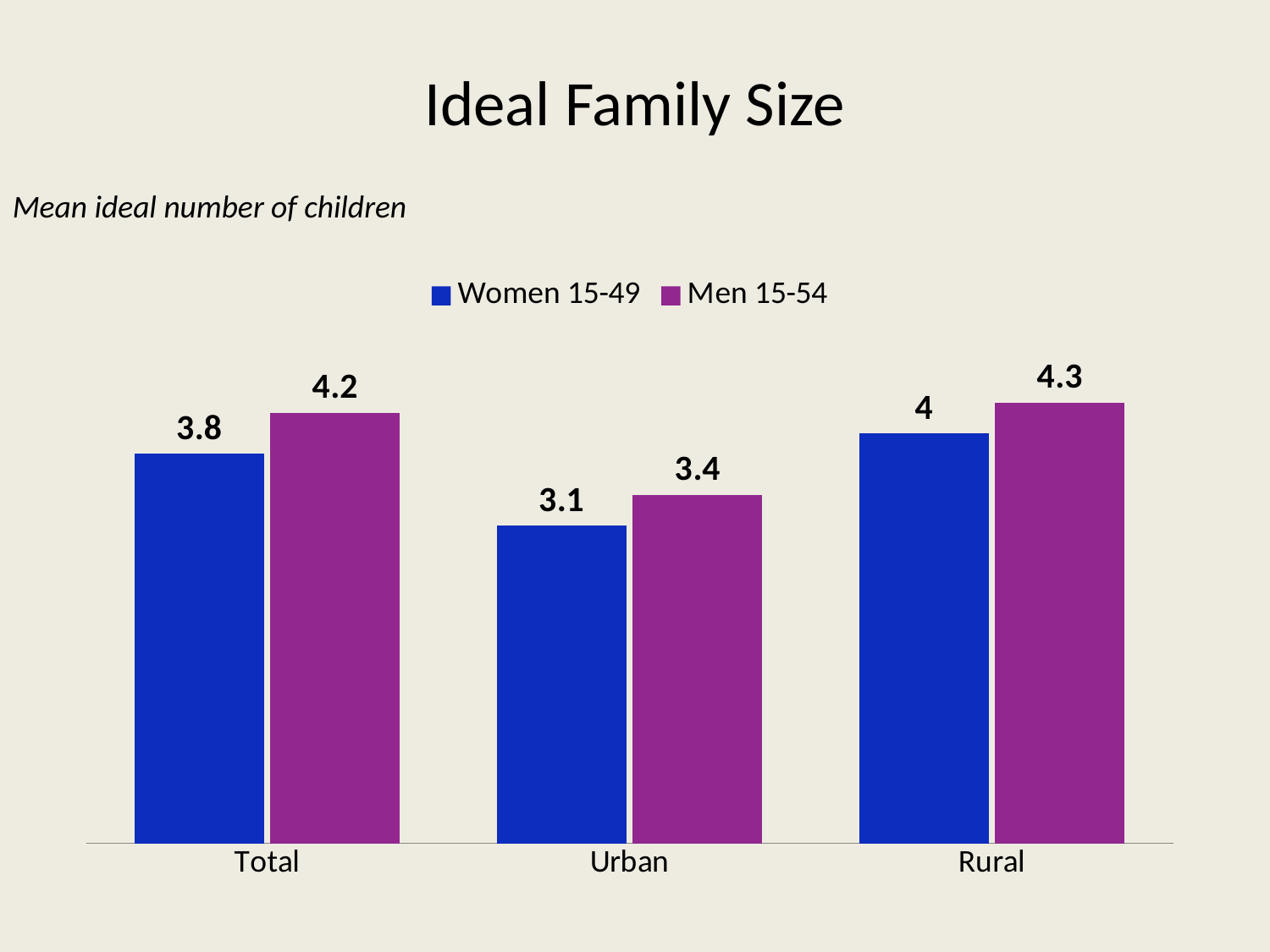

# Ideal Family Size
Mean ideal number of children

### Chart

| Category | Women 15-49 | Men 15-54 |
|---|---|---|
| Total | 3.8 | 4.2 |
| Urban | 3.1 | 3.4 |
| Rural | 4.0 | 4.3 |